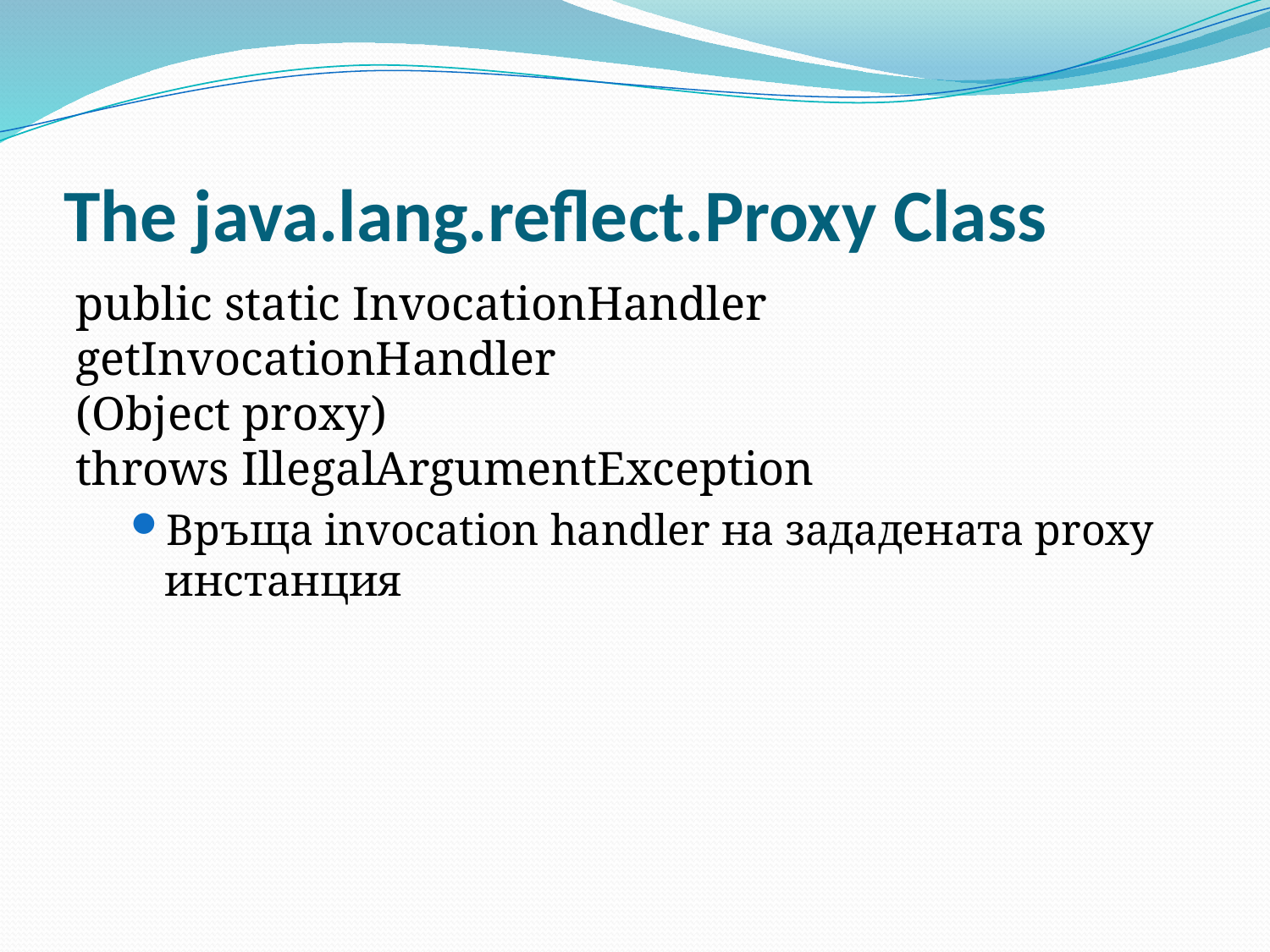

# The java.lang.reflect.Proxy Class
public static InvocationHandler getInvocationHandler
(Object proxy)
throws IllegalArgumentException
Връща invocation handler на зададената proxy инстанция